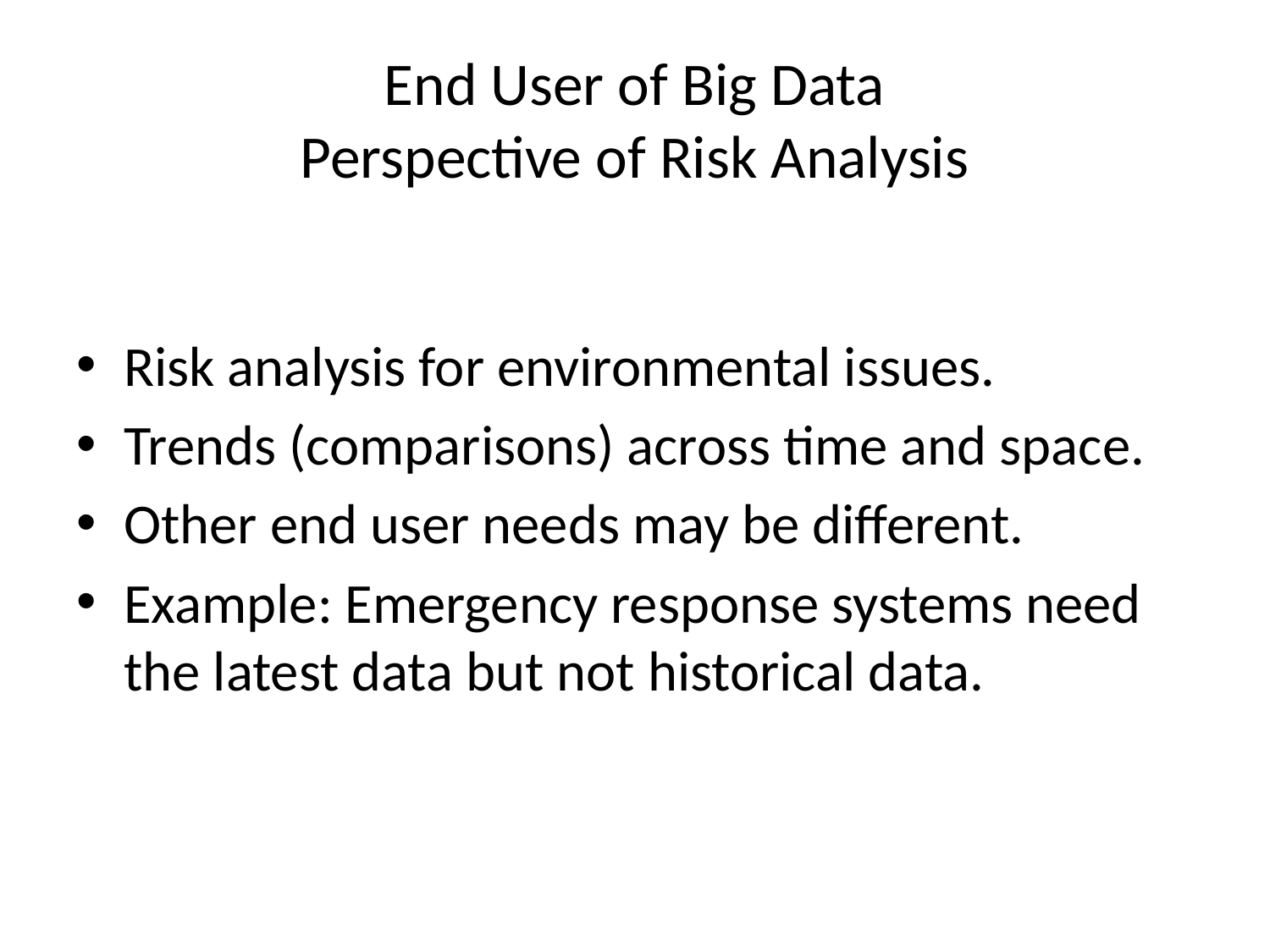

# End User of Big Data Perspective of Risk Analysis
Risk analysis for environmental issues.
Trends (comparisons) across time and space.
Other end user needs may be different.
Example: Emergency response systems need the latest data but not historical data.